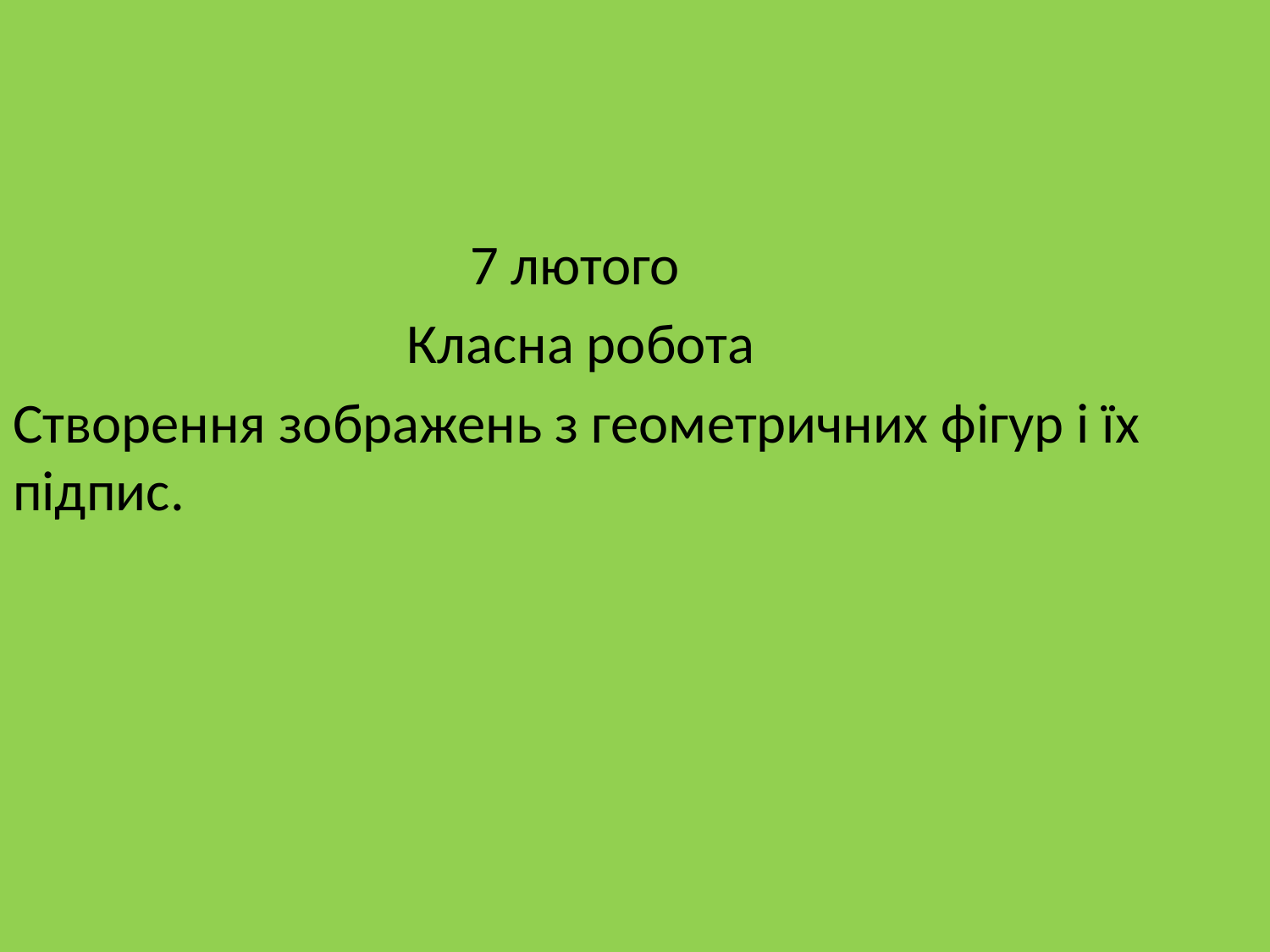

#
                                    7 лютого
                               Класна робота
Створення зображень з геометричних фігур і їх підпис.